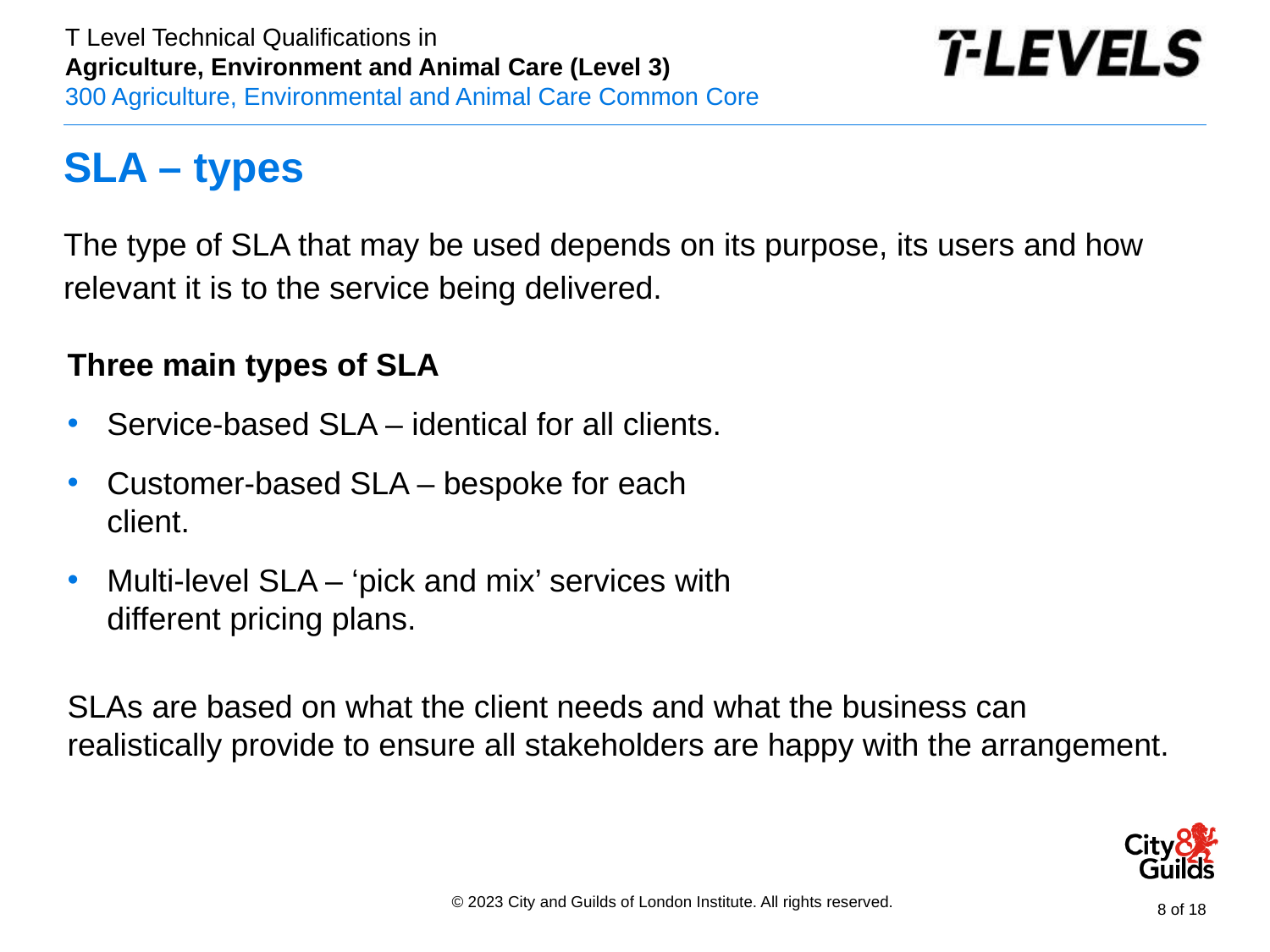

# SLA – types
The type of SLA that may be used depends on its purpose, its users and how relevant it is to the service being delivered.

Three main types of SLA
Service-based SLA – identical for all clients.
Customer-based SLA – bespoke for each client.
Multi-level SLA – ‘pick and mix’ services with different pricing plans.
SLAs are based on what the client needs and what the business can realistically provide to ensure all stakeholders are happy with the arrangement.